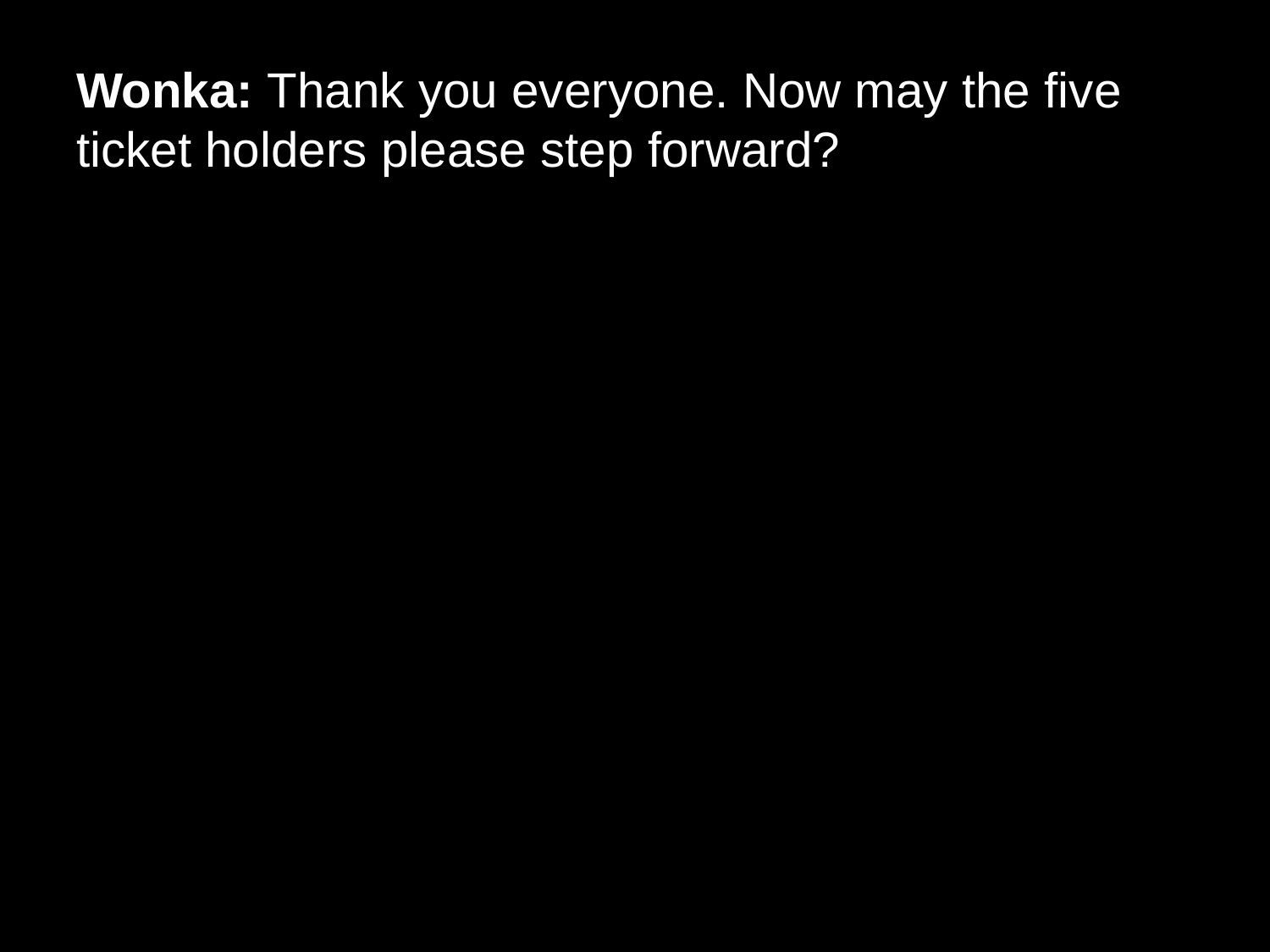

# Wonka: Thank you everyone. Now may the five ticket holders please step forward?